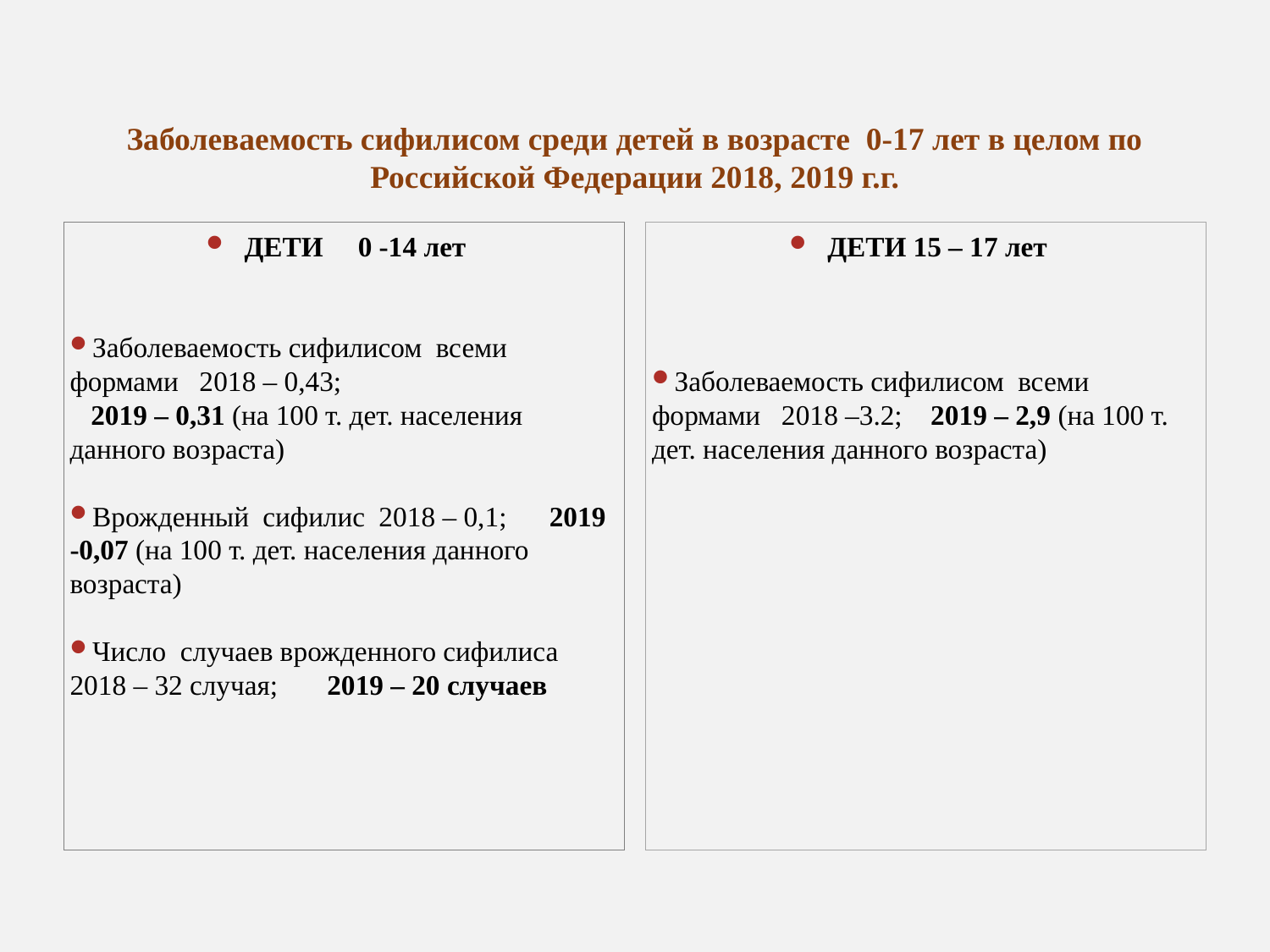

# Заболеваемость сифилисом среди детей в возрасте  0-17 лет в целом по Российской Федерации 2018, 2019 г.г.
ДЕТИ     0 -14 лет

Заболеваемость сифилисом  всеми формами   2018 – 0,43;                                           2019 – 0,31 (на 100 т. дет. населения данного возраста)

Врожденный  сифилис  2018 – 0,1;      2019 -0,07 (на 100 т. дет. населения данного возраста)

Число  случаев врожденного сифилиса 2018 – 32 случая;       2019 – 20 случаев

ДЕТИ 15 – 17 лет

Заболеваемость сифилисом  всеми формами   2018 –3.2;    2019 – 2,9 (на 100 т. дет. населения данного возраста)